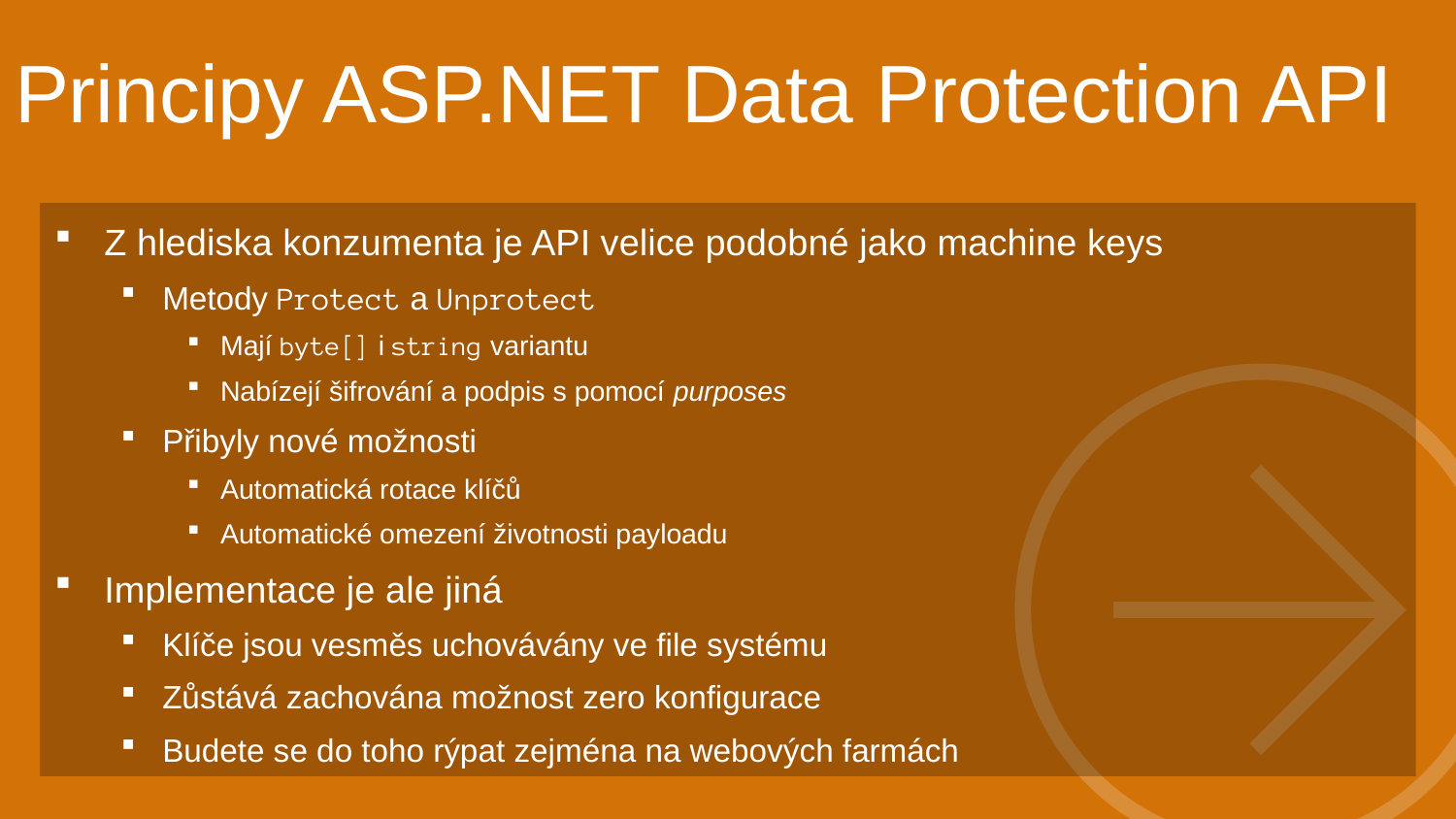

# Principy ASP.NET Data Protection API
Z hlediska konzumenta je API velice podobné jako machine keys
Metody Protect a Unprotect
Mají byte[] i string variantu
Nabízejí šifrování a podpis s pomocí purposes
Přibyly nové možnosti
Automatická rotace klíčů
Automatické omezení životnosti payloadu
Implementace je ale jiná
Klíče jsou vesměs uchovávány ve file systému
Zůstává zachována možnost zero konfigurace
Budete se do toho rýpat zejména na webových farmách